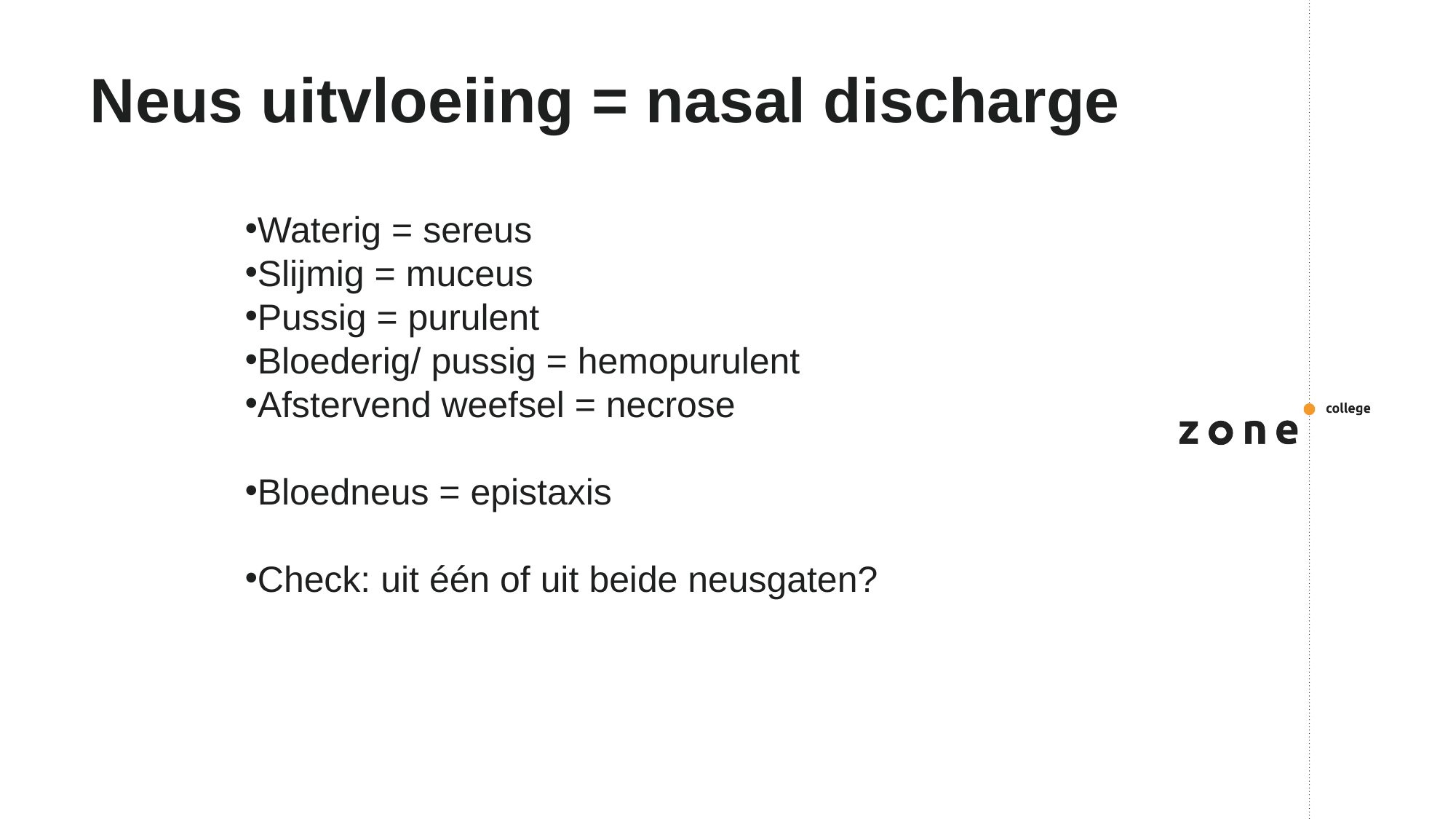

# Neus uitvloeiing = nasal discharge
Waterig = sereus
Slijmig = muceus
Pussig = purulent
Bloederig/ pussig = hemopurulent
Afstervend weefsel = necrose

Bloedneus = epistaxis

Check: uit één of uit beide neusgaten?